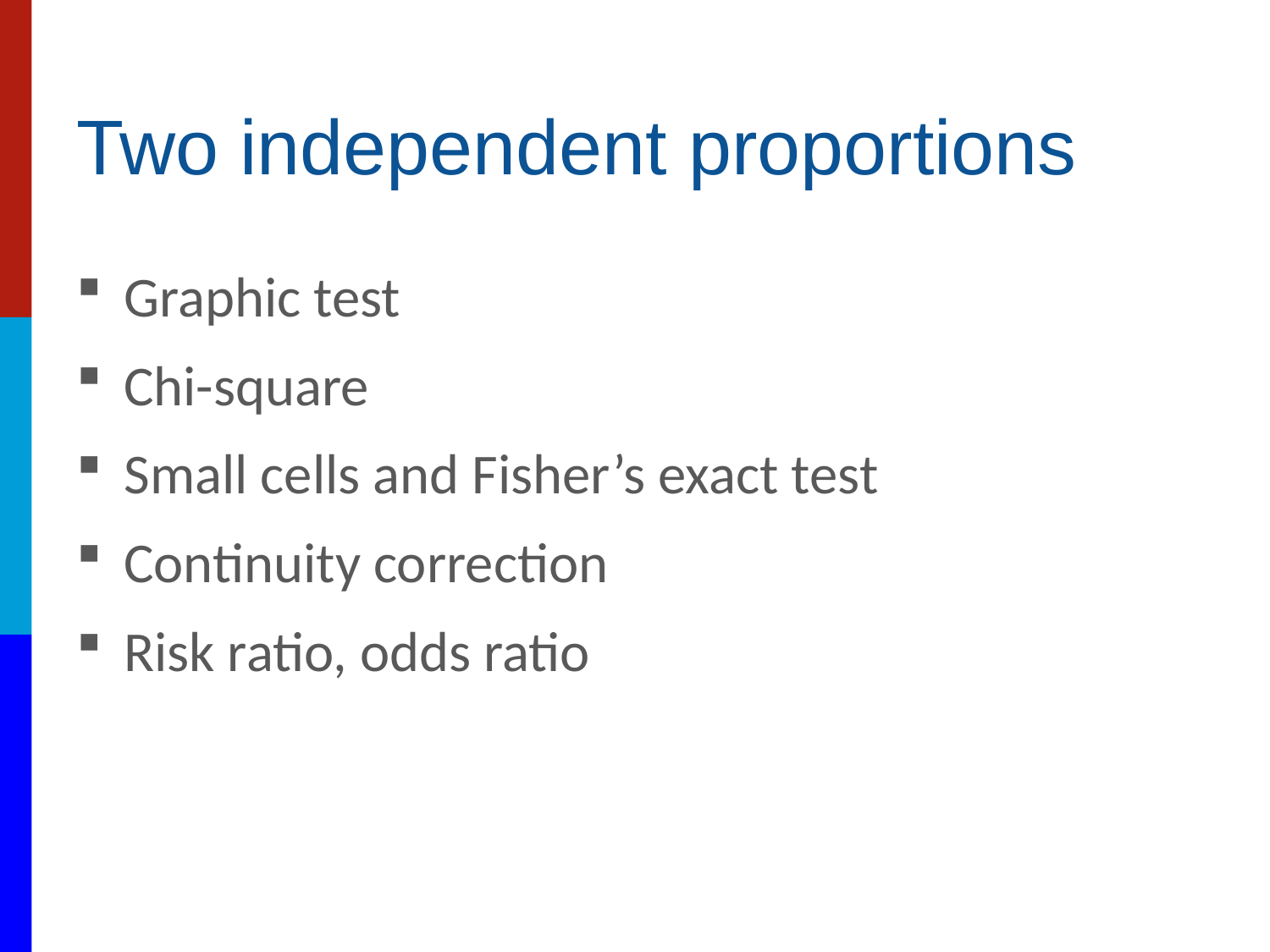

# Two independent proportions
Graphic test
Chi-square
Small cells and Fisher’s exact test
Continuity correction
Risk ratio, odds ratio